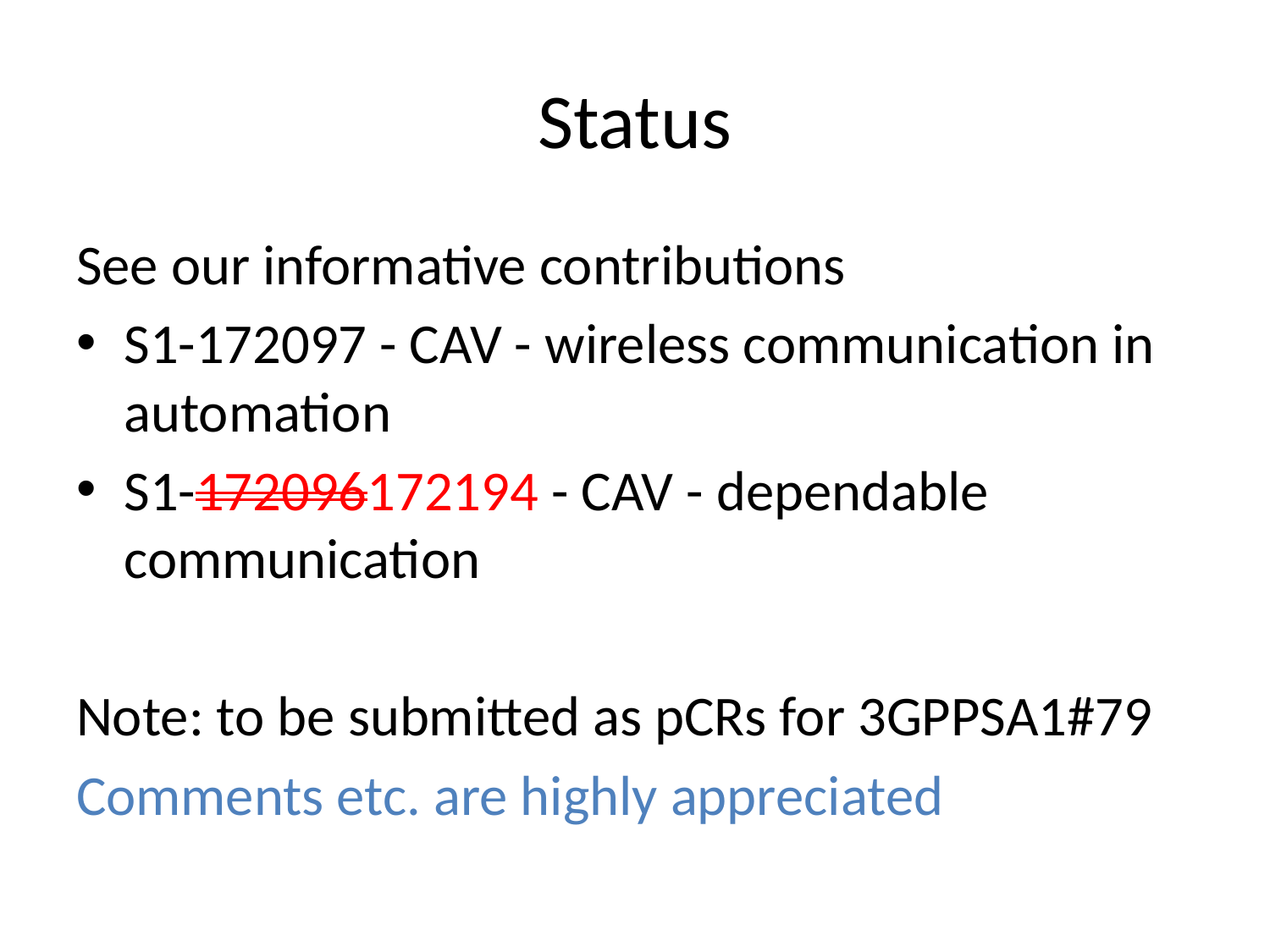

# Status
See our informative contributions
S1-172097 - CAV - wireless communication in automation
S1-172096172194 - CAV - dependable communication

Note: to be submitted as pCRs for 3GPPSA1#79
Comments etc. are highly appreciated